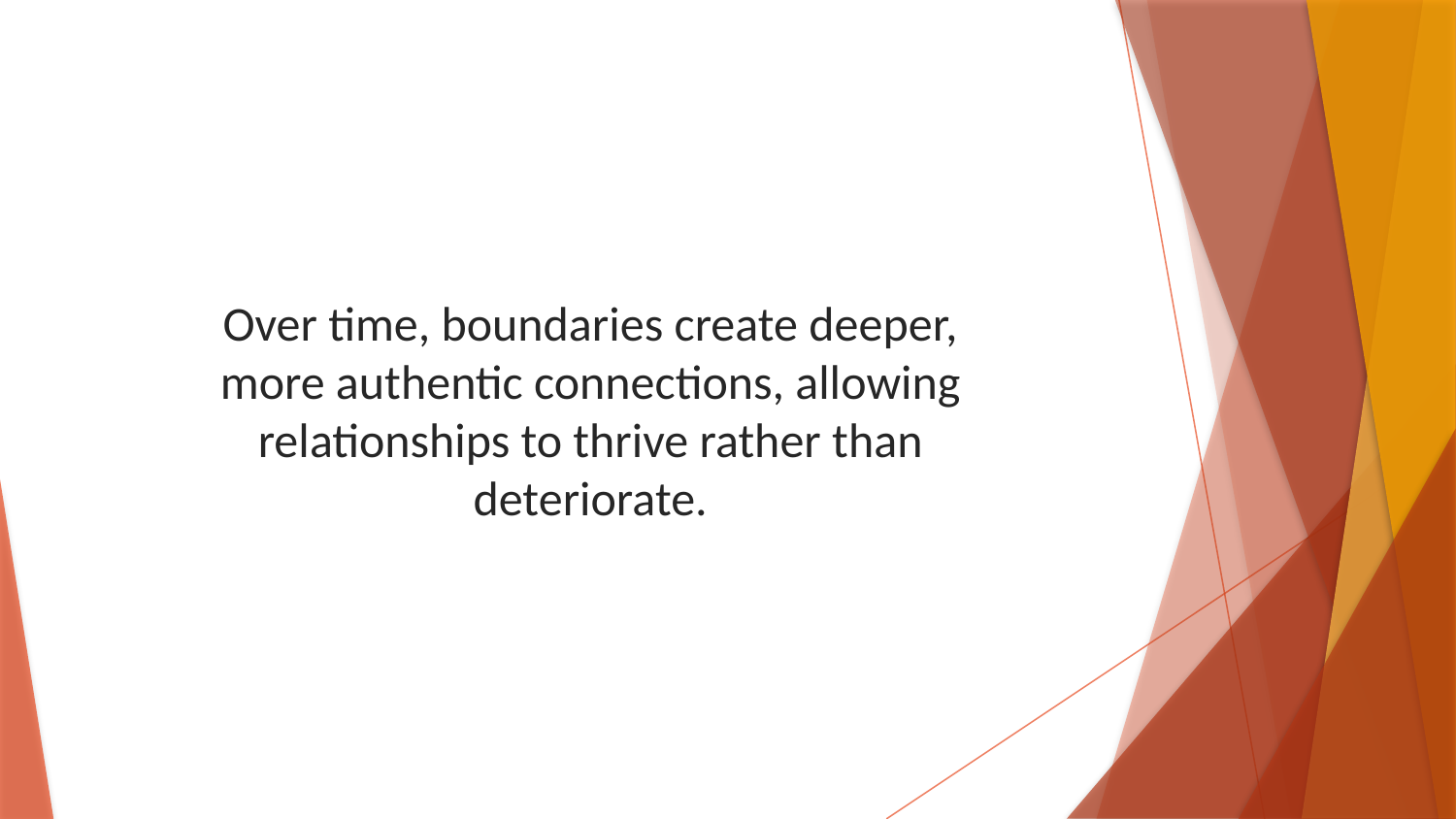

Over time, boundaries create deeper, more authentic connections, allowing relationships to thrive rather than deteriorate.